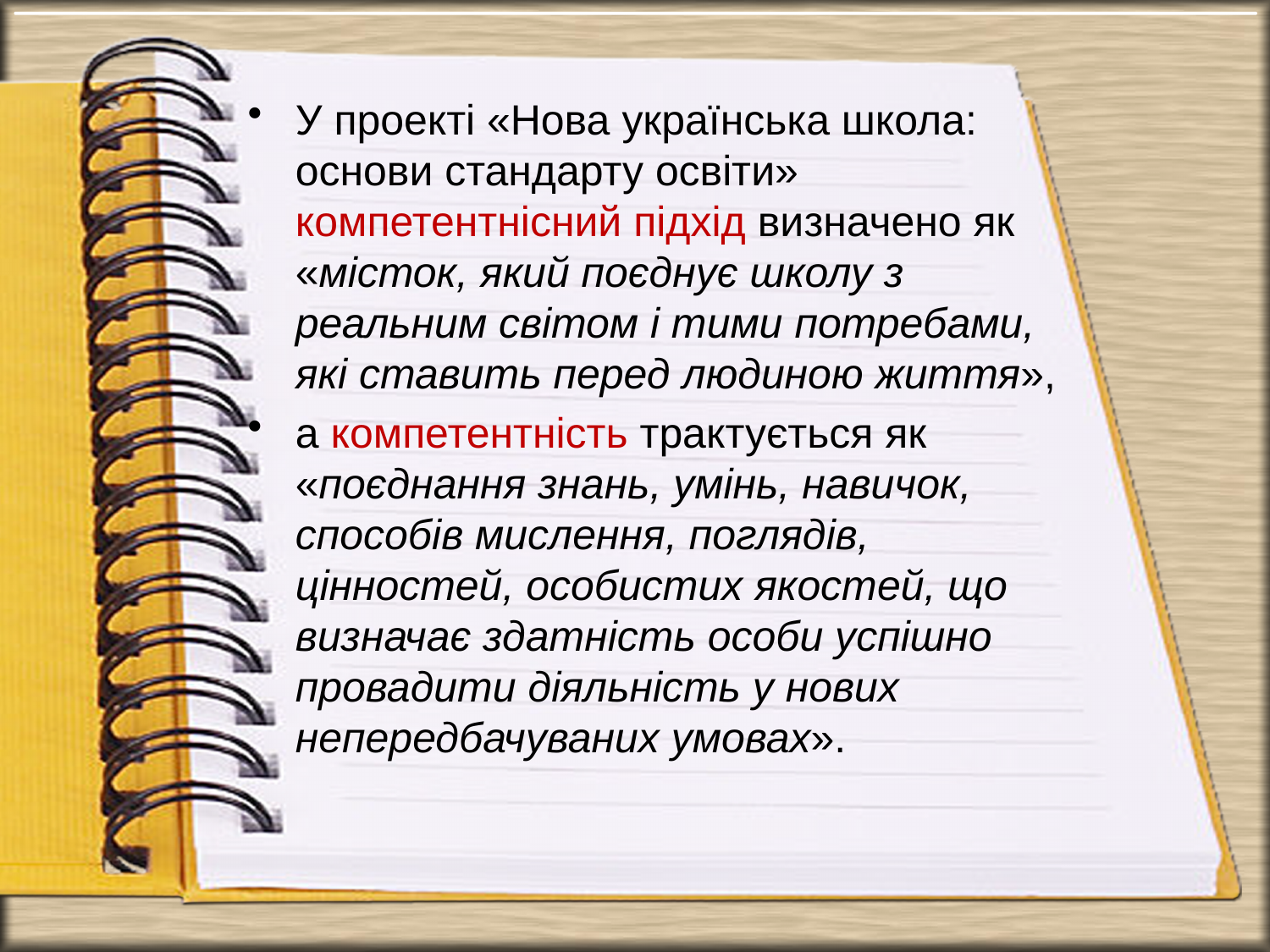

У проекті «Нова українська школа: основи стандарту освіти» компетентнісний підхід визначено як «місток, який поєднує школу з реальним світом і тими потребами, які ставить перед людиною життя»,
а компетентність трактується як «поєднання знань, умінь, навичок, способів мислення, поглядів, цінностей, особистих якостей, що визначає здатність особи успішно провадити діяльність у нових непередбачуваних умовах».